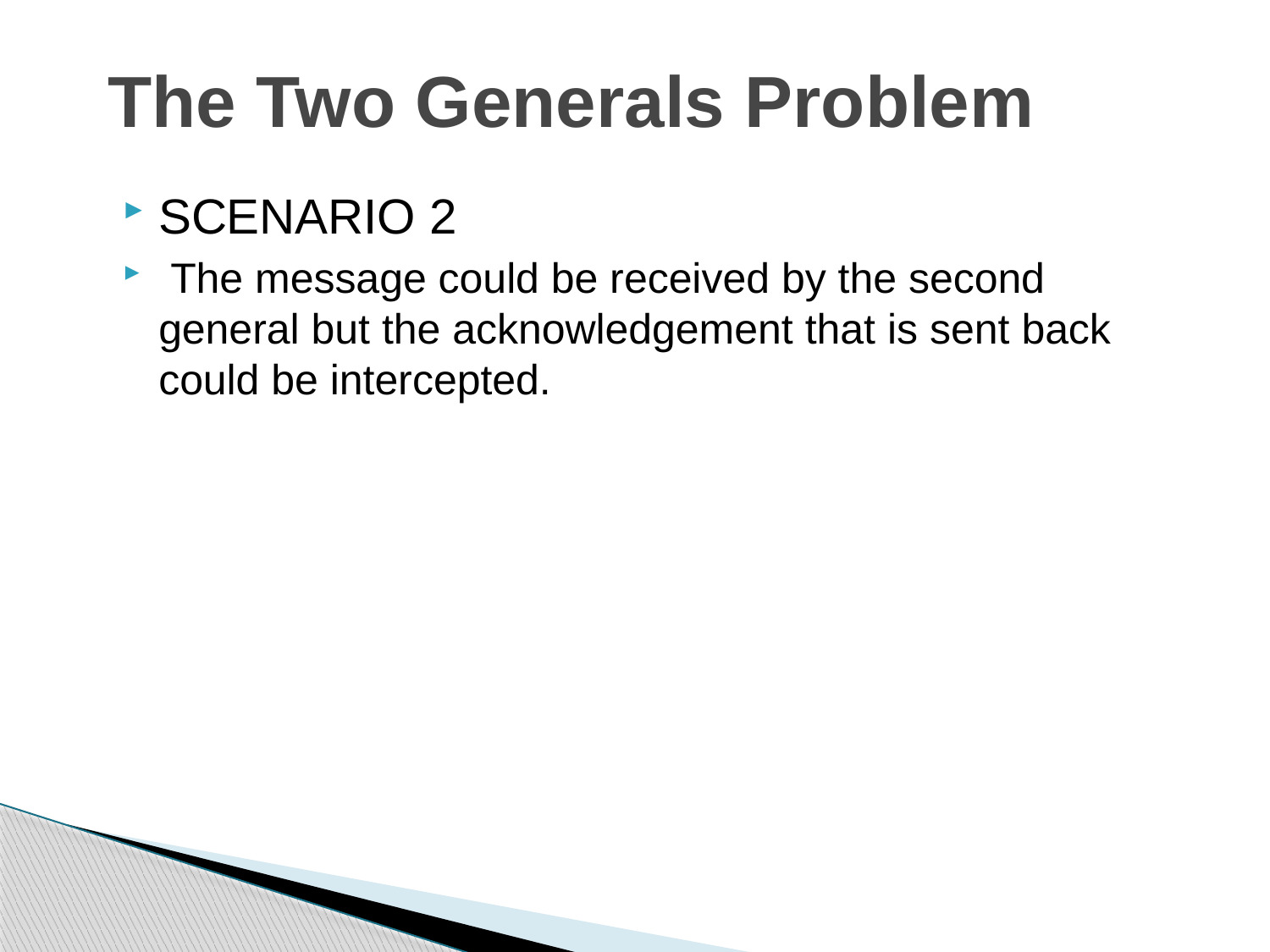

# The Two Generals Problem
SCENARIO 2
 The message could be received by the second general but the acknowledgement that is sent back could be intercepted.